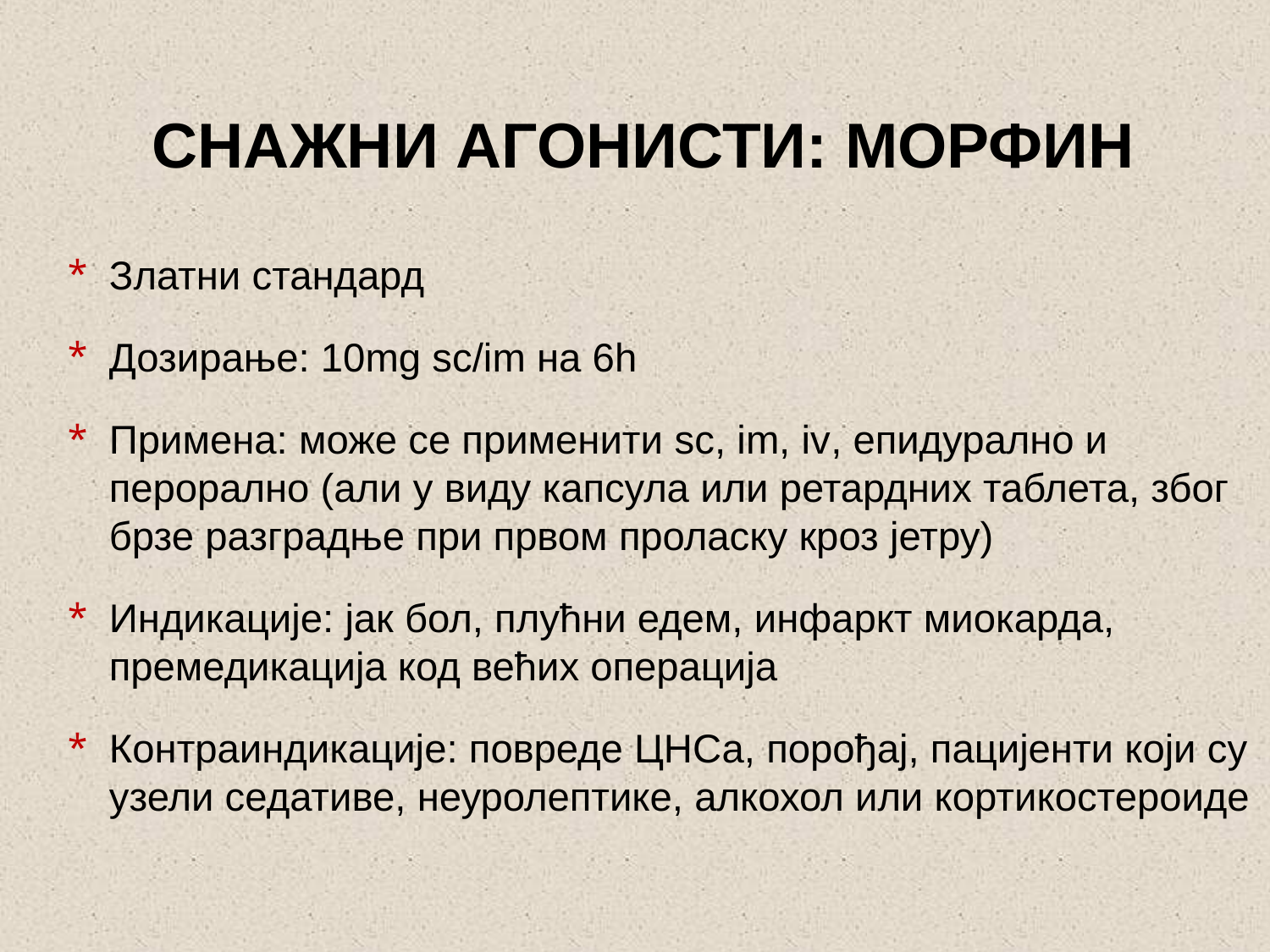

# СНАЖНИ АГОНИСТИ: МОРФИН
Златни стандард

Дозирање: 10mg sc/im на 6h

Примена: може се применити sc, im, iv, епидурално и перорално (али у виду капсула или ретардних таблета, због брзе разградње при првом проласку кроз јетру)

Индикације: јак бол, плућни едем, инфаркт миокарда, премедикација код већих операција

Контраиндикације: повреде ЦНСа, порођај, пацијенти који су узели седативе, неуролептике, алкохол или кортикостероиде